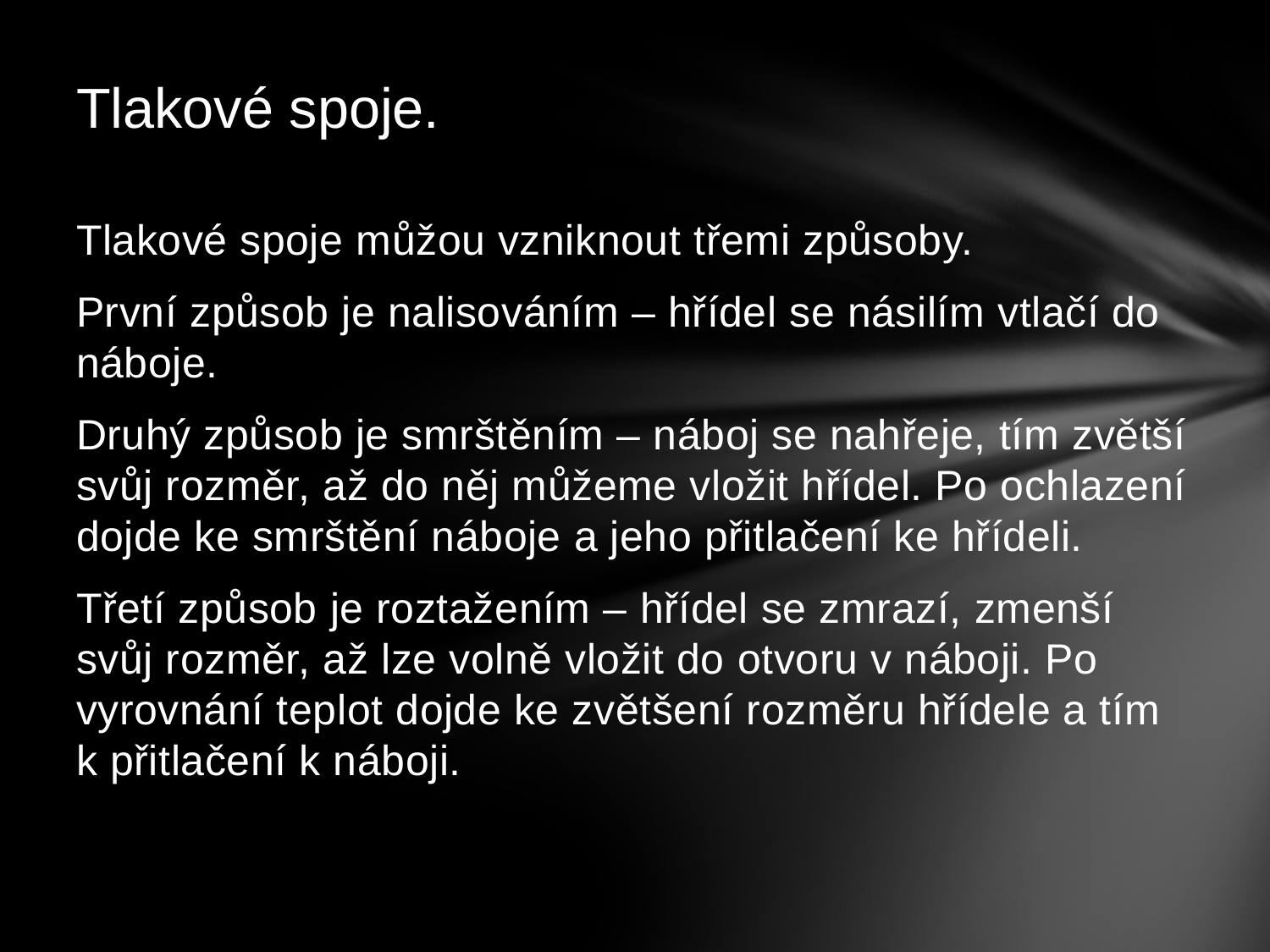

# Tlakové spoje.
Tlakové spoje můžou vzniknout třemi způsoby.
První způsob je nalisováním – hřídel se násilím vtlačí do náboje.
Druhý způsob je smrštěním – náboj se nahřeje, tím zvětší svůj rozměr, až do něj můžeme vložit hřídel. Po ochlazení dojde ke smrštění náboje a jeho přitlačení ke hřídeli.
Třetí způsob je roztažením – hřídel se zmrazí, zmenší svůj rozměr, až lze volně vložit do otvoru v náboji. Po vyrovnání teplot dojde ke zvětšení rozměru hřídele a tím k přitlačení k náboji.